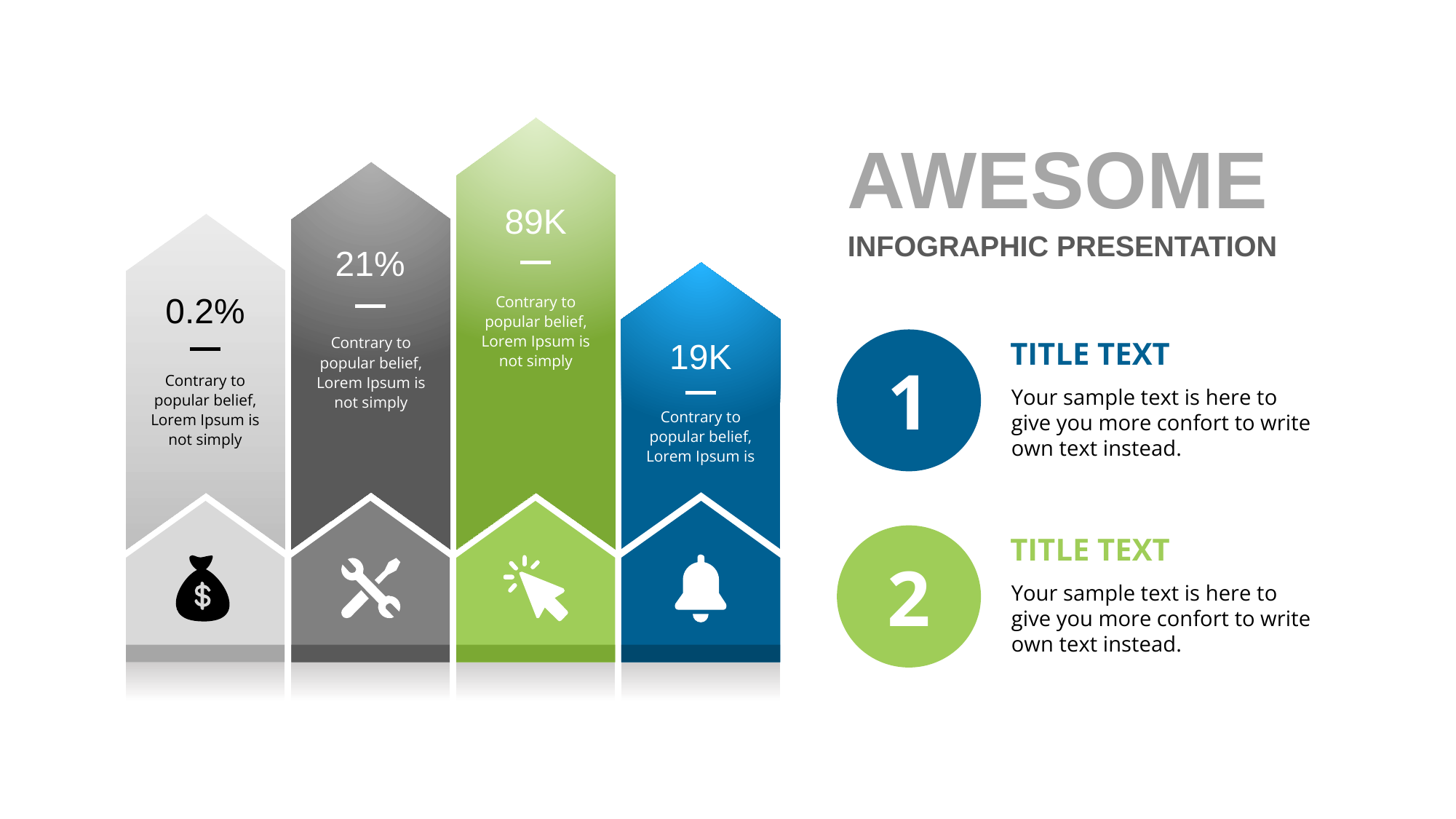

89K

21%

0.2%
Contrary to popular belief, Lorem Ipsum is not simply
Contrary to popular belief, Lorem Ipsum is not simply
19K
Contrary to popular belief, Lorem Ipsum is not simply
Contrary to popular belief, Lorem Ipsum is

AWESOME
INFOGRAPHIC PRESENTATION

TITLE TEXT
1
Your sample text is here to
give you more confort to write
own text instead.

TITLE TEXT
2
Your sample text is here to
give you more confort to write
own text instead.